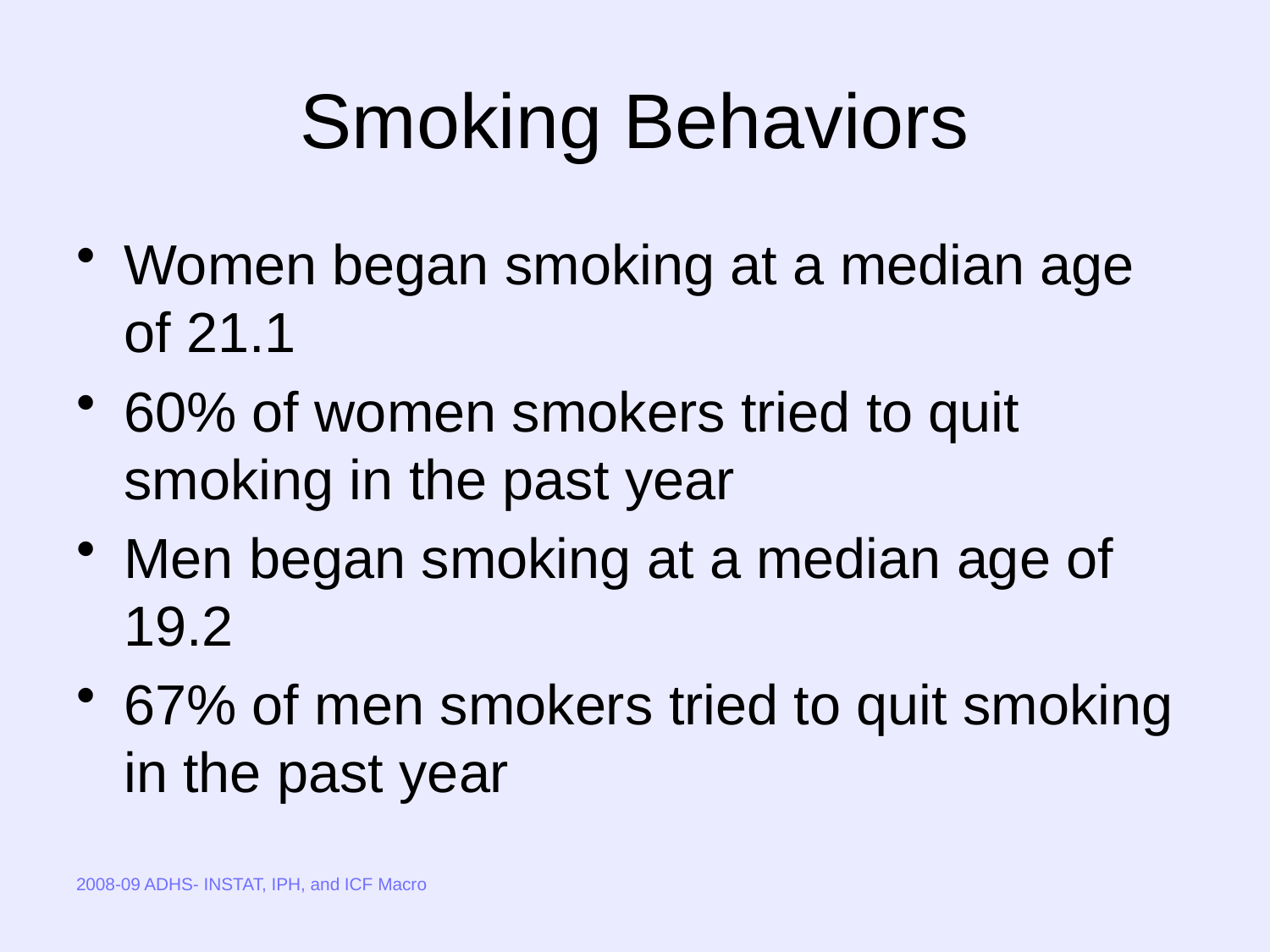

# Smoking Behaviors
Women began smoking at a median age of 21.1
60% of women smokers tried to quit smoking in the past year
Men began smoking at a median age of 19.2
67% of men smokers tried to quit smoking in the past year
2008-09 ADHS- INSTAT, IPH, and ICF Macro